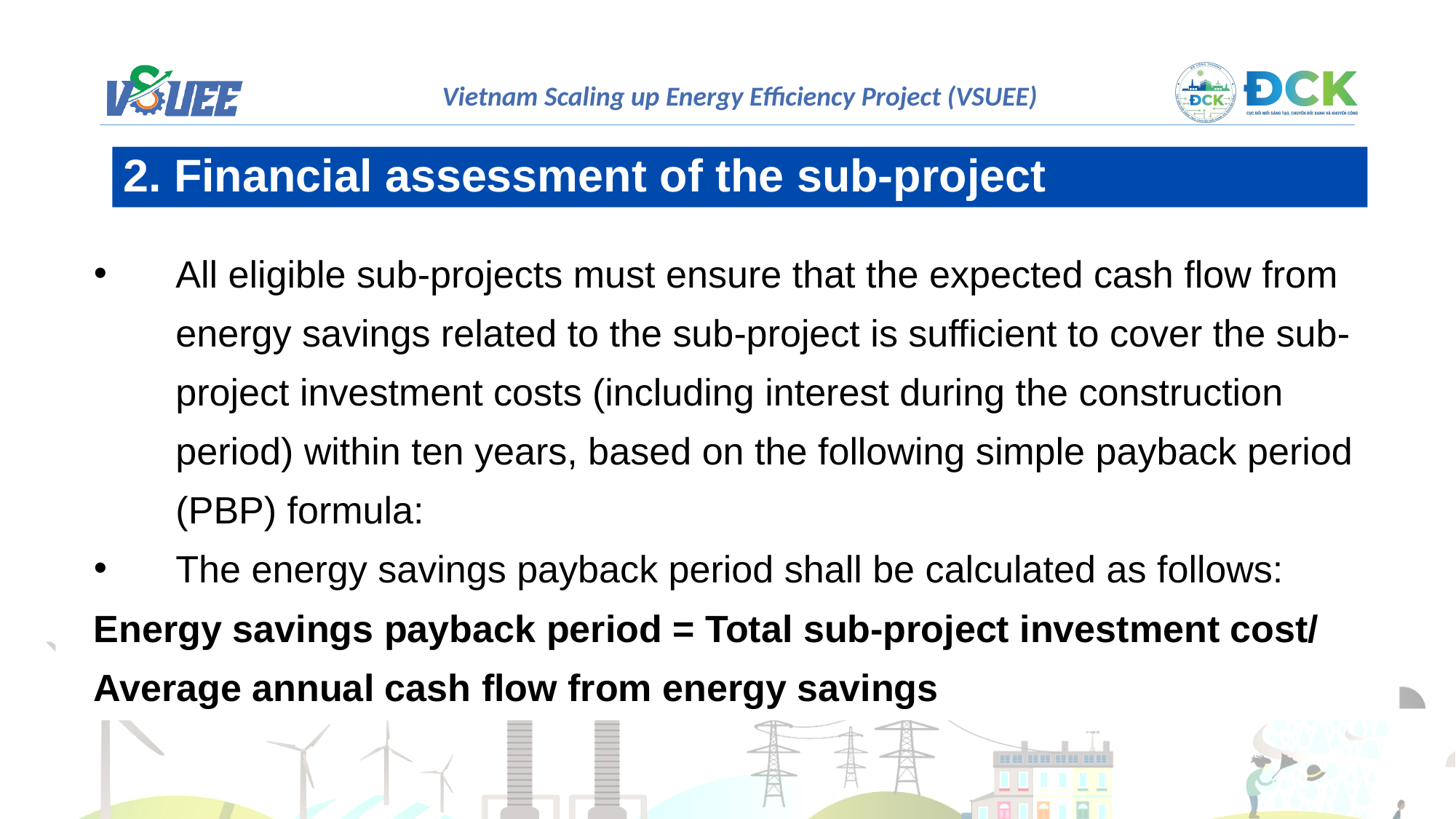

2. Financial assessment of the sub-project
All eligible sub-projects must ensure that the expected cash flow from energy savings related to the sub-project is sufficient to cover the sub-project investment costs (including interest during the construction period) within ten years, based on the following simple payback period (PBP) formula:
The energy savings payback period shall be calculated as follows:
Energy savings payback period = Total sub-project investment cost/  Average annual cash flow from energy savings